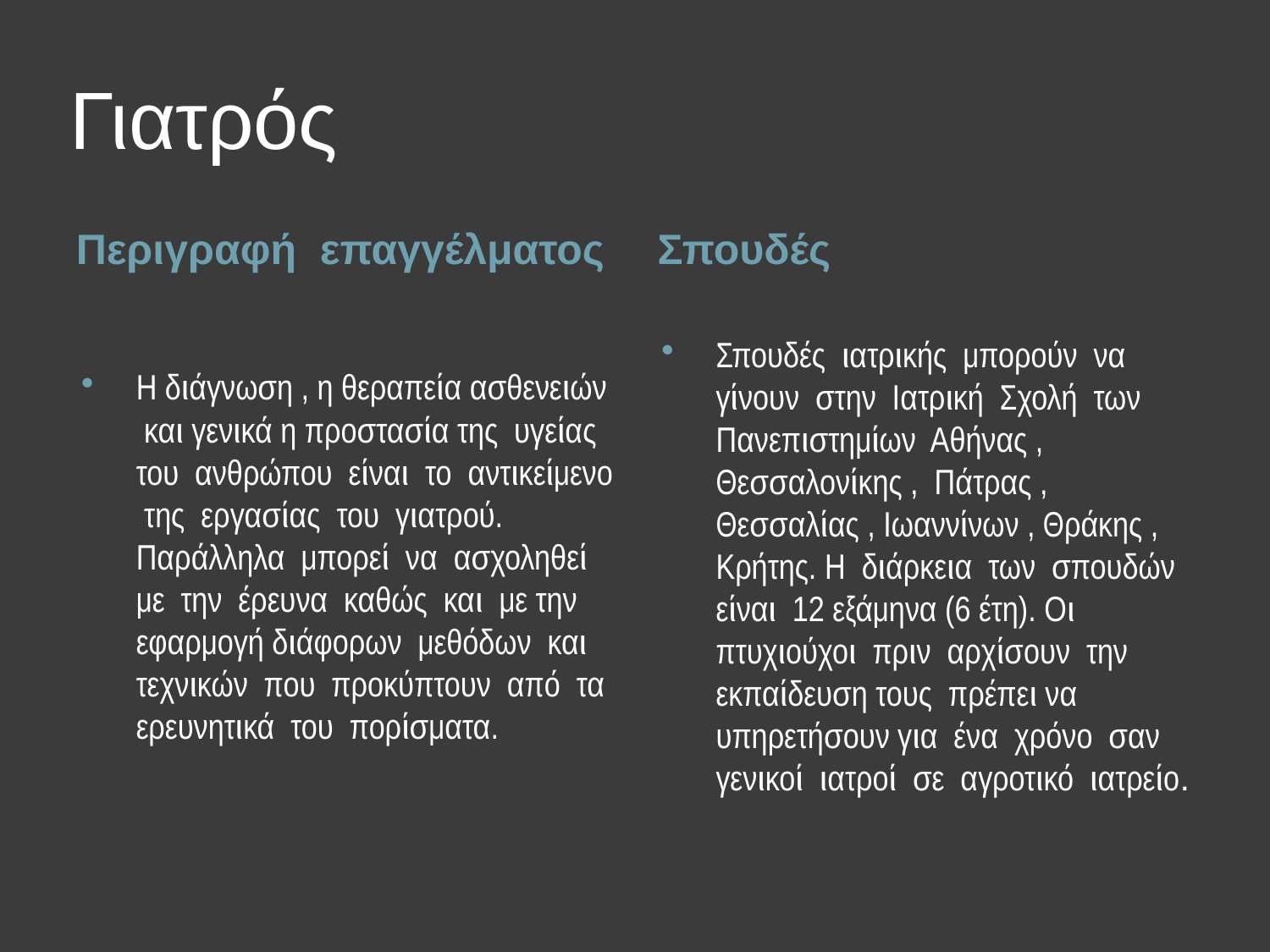

# Γιατρός
Περιγραφή  επαγγέλματος
Σπουδές
Σπουδές  ιατρικής  μπορούν  να  γίνουν  στην  Ιατρική  Σχολή  των  Πανεπιστημίων  Αθήνας , Θεσσαλονίκης ,  Πάτρας , Θεσσαλίας , Ιωαννίνων , Θράκης , Κρήτης. Η  διάρκεια  των  σπουδών  είναι  12 εξάμηνα (6 έτη). Οι  πτυχιούχοι  πριν  αρχίσουν  την  εκπαίδευση τους  πρέπει να  υπηρετήσουν για  ένα  χρόνο  σαν  γενικοί  ιατροί  σε  αγροτικό  ιατρείο.
Η διάγνωση , η θεραπεία ασθενειών  και γενικά η προστασία της  υγείας  του  ανθρώπου  είναι  το  αντικείμενο  της  εργασίας  του  γιατρού.  Παράλληλα  μπορεί  να  ασχοληθεί  με  την  έρευνα  καθώς  και  με την  εφαρμογή διάφορων  μεθόδων  και τεχνικών  που  προκύπτουν  από  τα  ερευνητικά  του  πορίσματα.